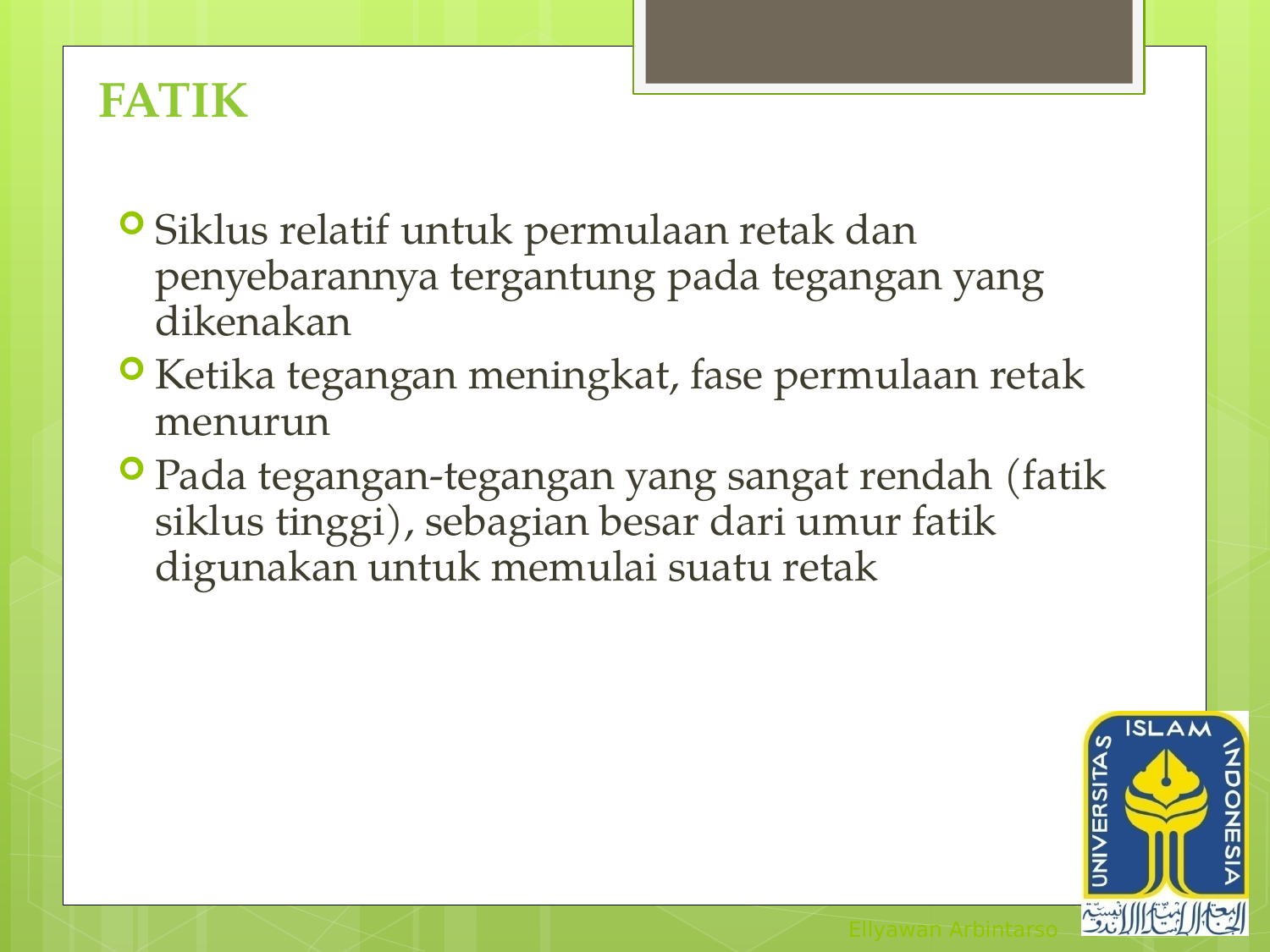

# fatik
Siklus relatif untuk permulaan retak dan penyebarannya tergantung pada tegangan yang dikenakan
Ketika tegangan meningkat, fase permulaan retak menurun
Pada tegangan-tegangan yang sangat rendah (fatik siklus tinggi), sebagian besar dari umur fatik digunakan untuk memulai suatu retak
Ellyawan Arbintarso